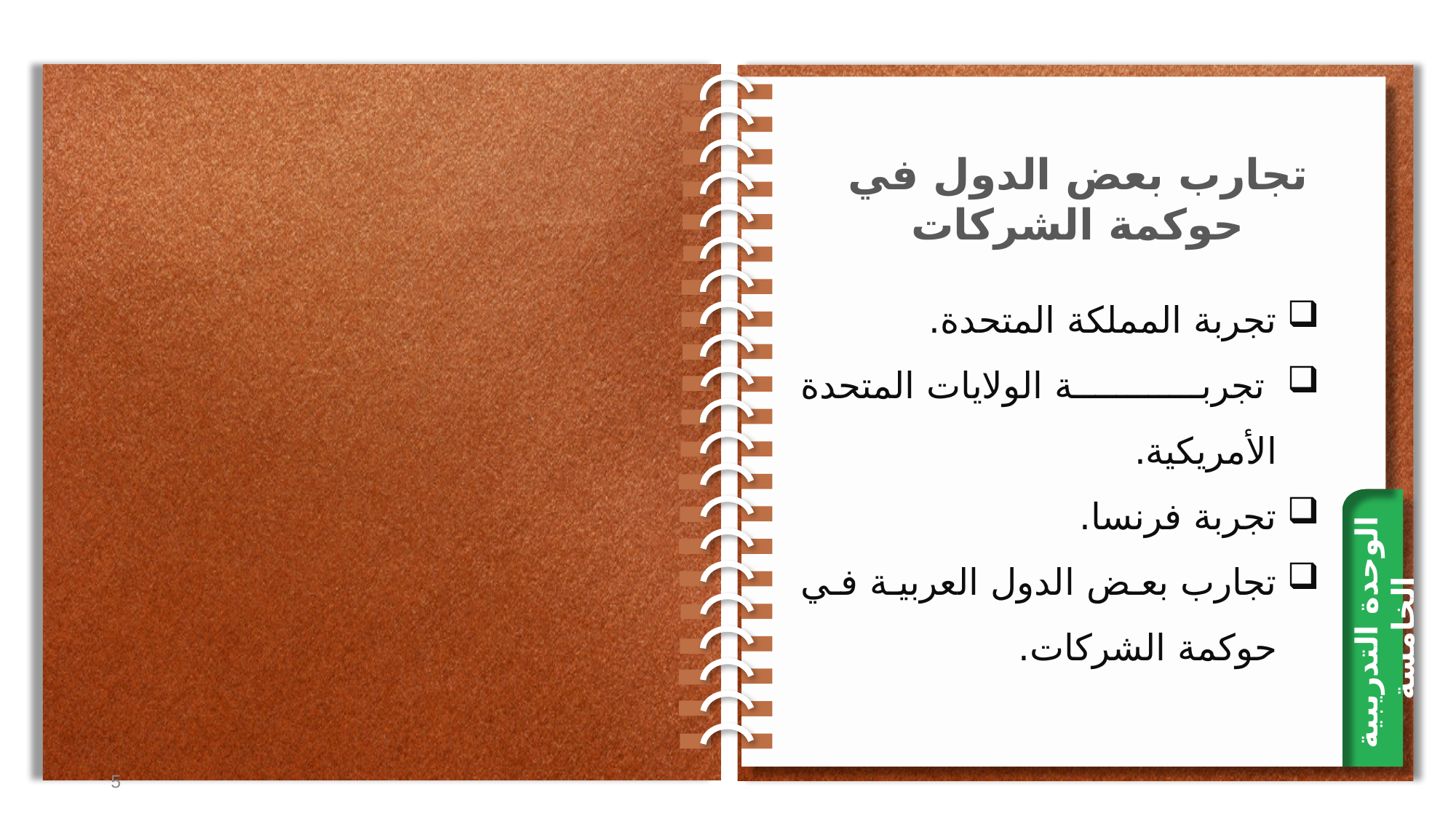

تجارب بعض الدول في حوكمة الشركات
تجربة المملكة المتحدة.
 تجربة الولايات المتحدة الأمريكية.
تجربة فرنسا.
تجارب بعض الدول العربية في حوكمة الشركات.
الوحدة التدريبية الخامسة
5